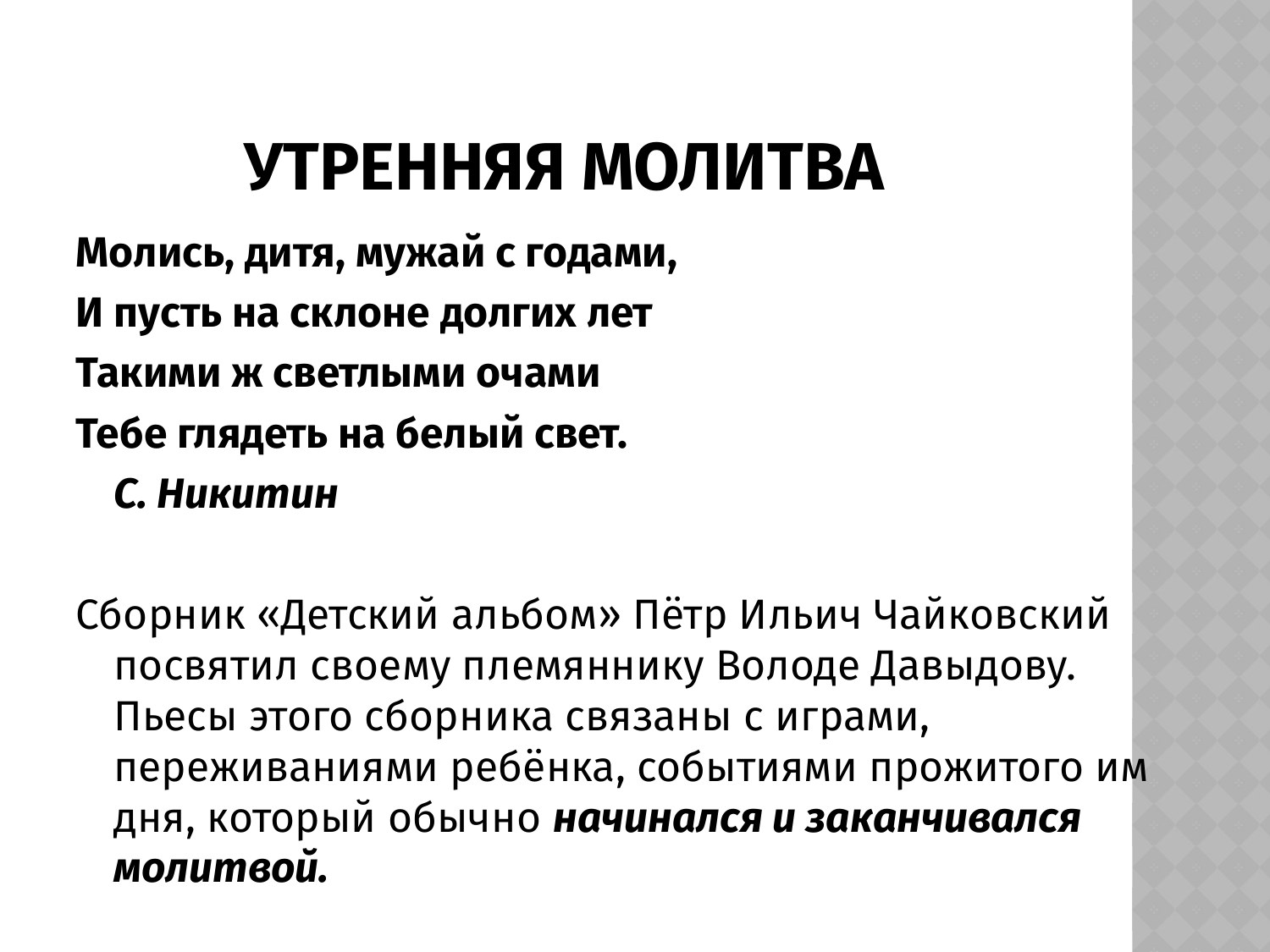

# Утренняя молитва
Молись, дитя, мужай с годами,
И пусть на склоне долгих лет
Такими ж светлыми очами
Тебе глядеть на белый свет.
	С. Никитин

Сборник «Детский альбом» Пётр Ильич Чайковский посвятил своему племяннику Володе Давыдову. Пьесы этого сборника связаны с играми, переживаниями ребёнка, событиями прожитого им дня, который обычно начинался и заканчивался молитвой.